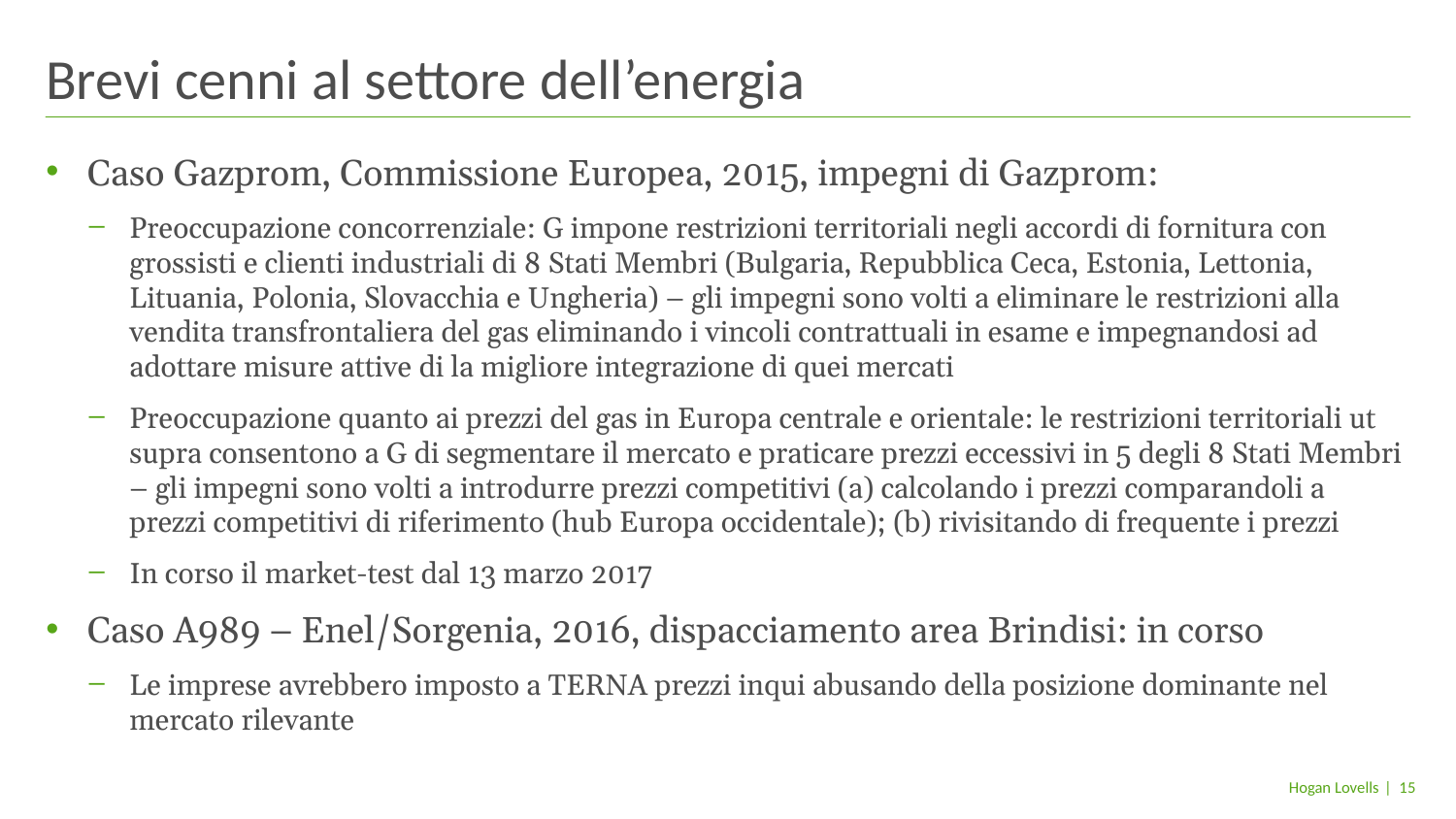

# Brevi cenni al settore dell’energia
Caso Gazprom, Commissione Europea, 2015, impegni di Gazprom:
Preoccupazione concorrenziale: G impone restrizioni territoriali negli accordi di fornitura con grossisti e clienti industriali di 8 Stati Membri (Bulgaria, Repubblica Ceca, Estonia, Lettonia, Lituania, Polonia, Slovacchia e Ungheria) – gli impegni sono volti a eliminare le restrizioni alla vendita transfrontaliera del gas eliminando i vincoli contrattuali in esame e impegnandosi ad adottare misure attive di la migliore integrazione di quei mercati
Preoccupazione quanto ai prezzi del gas in Europa centrale e orientale: le restrizioni territoriali ut supra consentono a G di segmentare il mercato e praticare prezzi eccessivi in 5 degli 8 Stati Membri – gli impegni sono volti a introdurre prezzi competitivi (a) calcolando i prezzi comparandoli a prezzi competitivi di riferimento (hub Europa occidentale); (b) rivisitando di frequente i prezzi
In corso il market-test dal 13 marzo 2017
Caso A989 – Enel/Sorgenia, 2016, dispacciamento area Brindisi: in corso
Le imprese avrebbero imposto a TERNA prezzi inqui abusando della posizione dominante nel mercato rilevante

|  15
Hogan Lovells